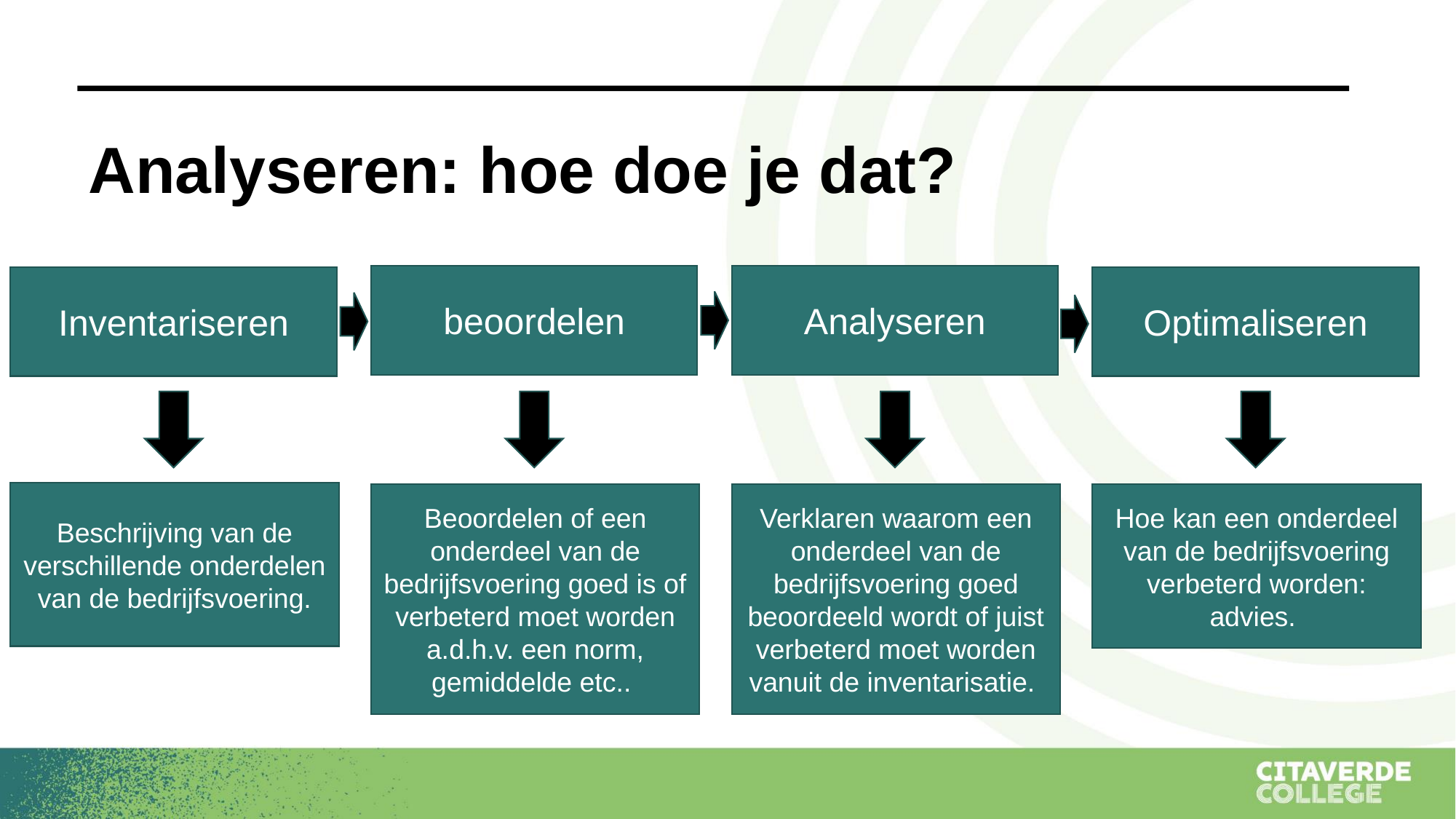

# Analyseren: hoe doe je dat?
beoordelen
Analyseren
Inventariseren
Optimaliseren

Beschrijving van de verschillende onderdelen van de bedrijfsvoering.
Beoordelen of een onderdeel van de bedrijfsvoering goed is of verbeterd moet worden a.d.h.v. een norm, gemiddelde etc..
Verklaren waarom een onderdeel van de bedrijfsvoering goed beoordeeld wordt of juist verbeterd moet worden vanuit de inventarisatie.
Hoe kan een onderdeel van de bedrijfsvoering verbeterd worden: advies.